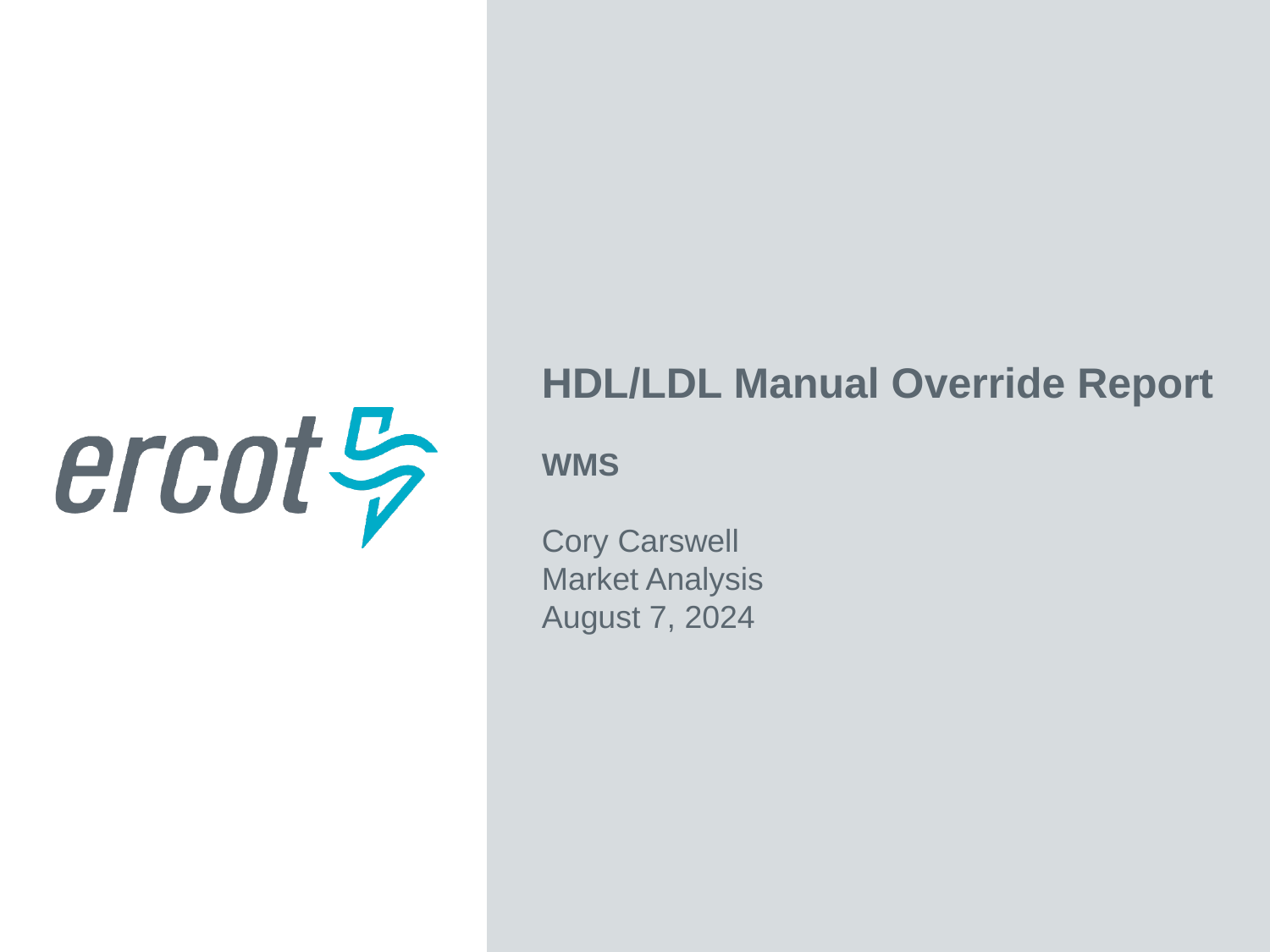

HDL/LDL Manual Override Report

WMS

Cory Carswell
Market Analysis
August 7, 2024